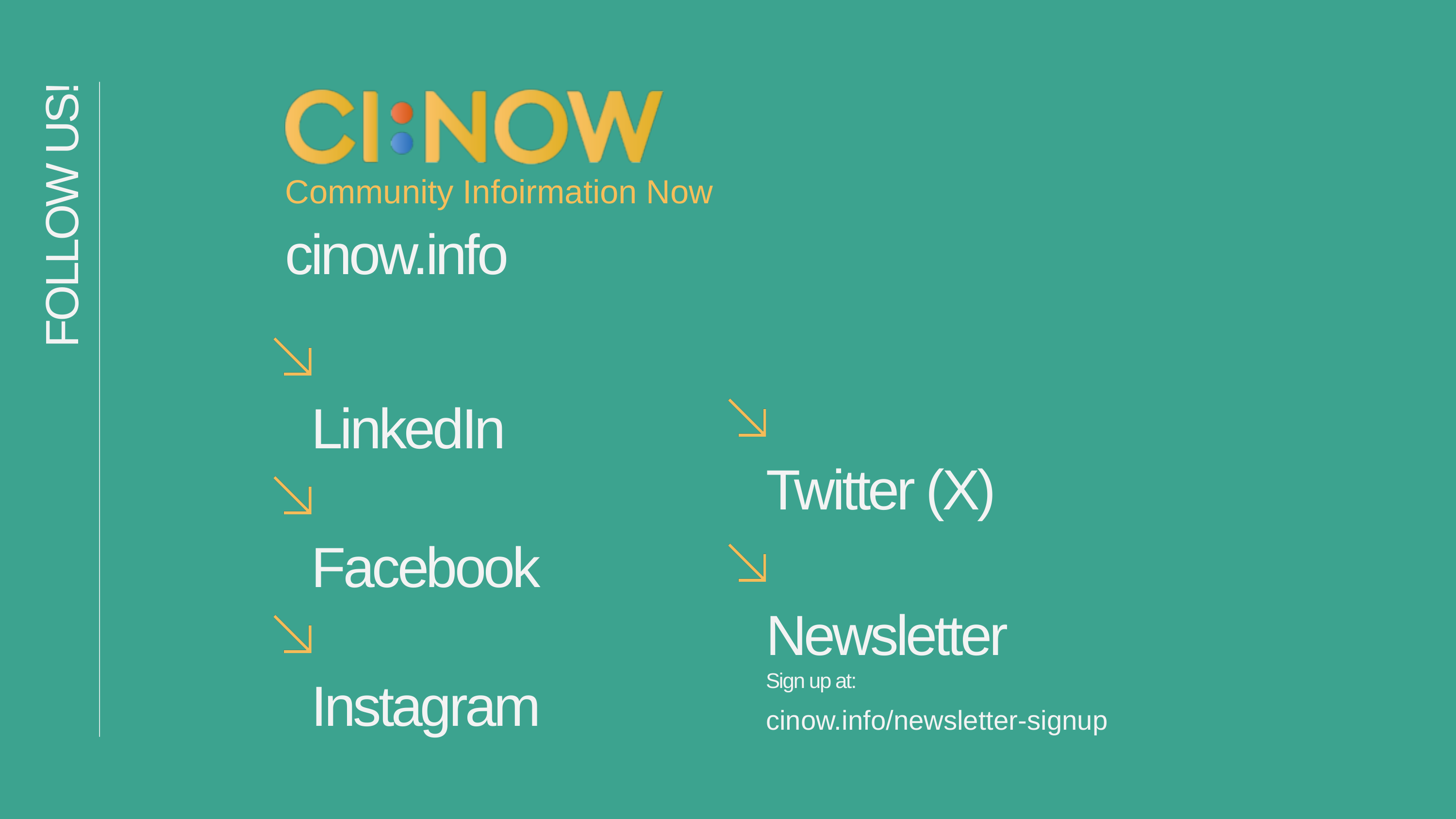

Community Infoirmation Now
cinow.info
FOLLOW US!

LinkedIn

Twitter (X)

Facebook

Newsletter

Sign up at:
Instagram
cinow.info/newsletter-signup